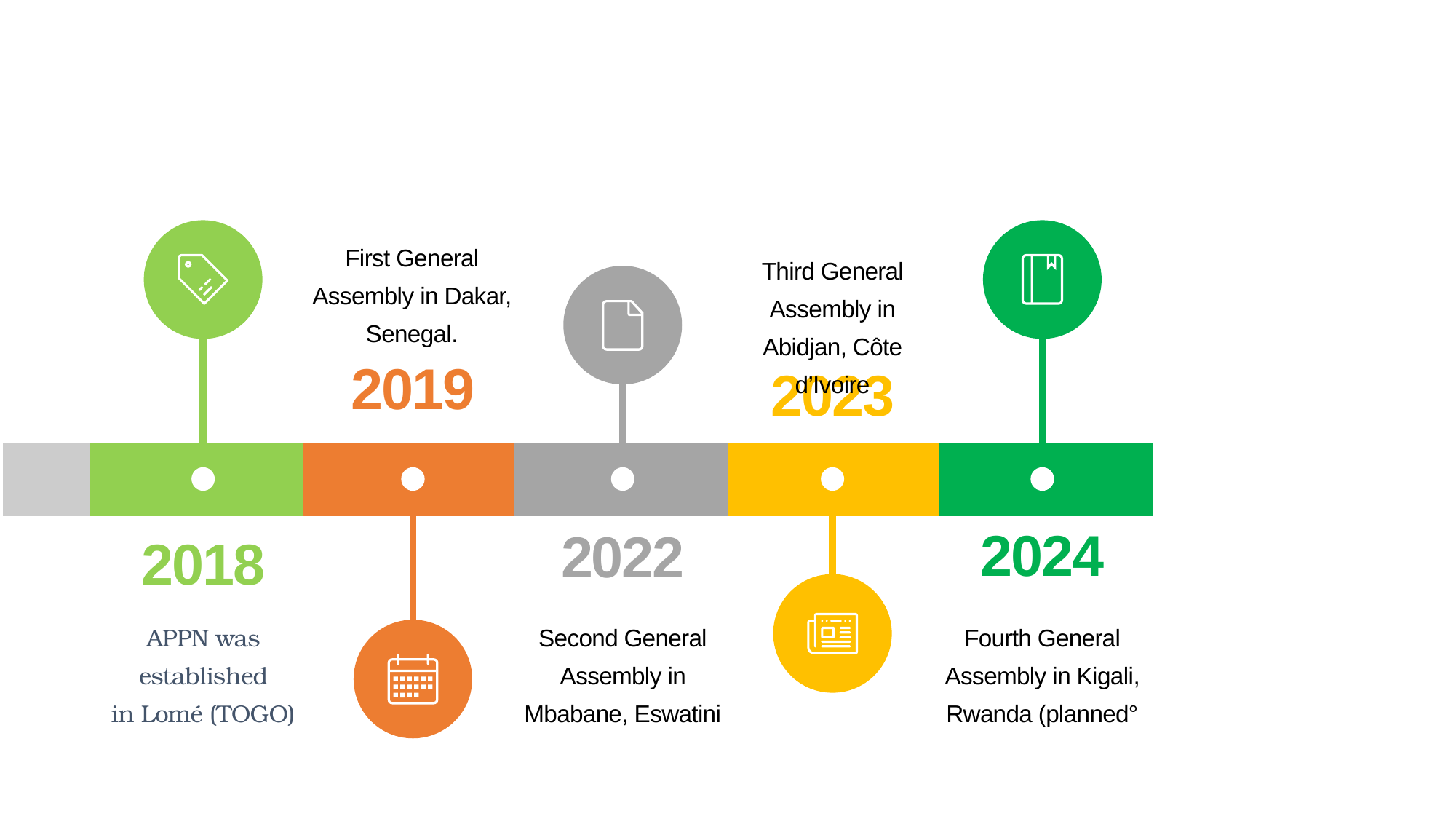

First General Assembly in Dakar, Senegal.
Third General Assembly in Abidjan, Côte d’Ivoire

2019
2023

2024
2022
2018

APPN was established in Lomé (TOGO)
Second General Assembly in Mbabane, Eswatini
Fourth General Assembly in Kigali, Rwanda (planned°